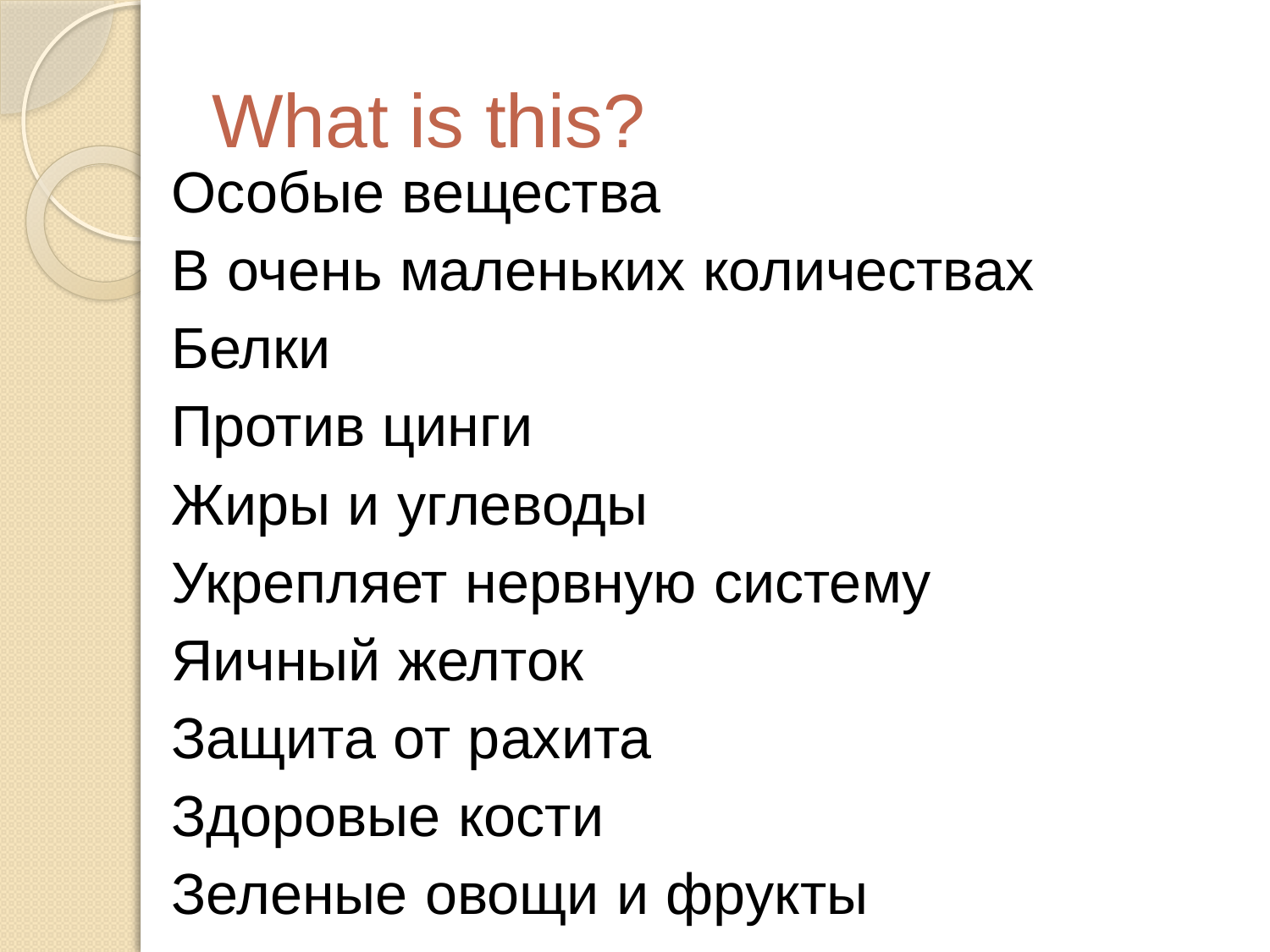

# What is this?
Особые вещества
В очень маленьких количествах
Белки
Против цинги
Жиры и углеводы
Укрепляет нервную систему
Яичный желток
Защита от рахита
Здоровые кости
Зеленые овощи и фрукты